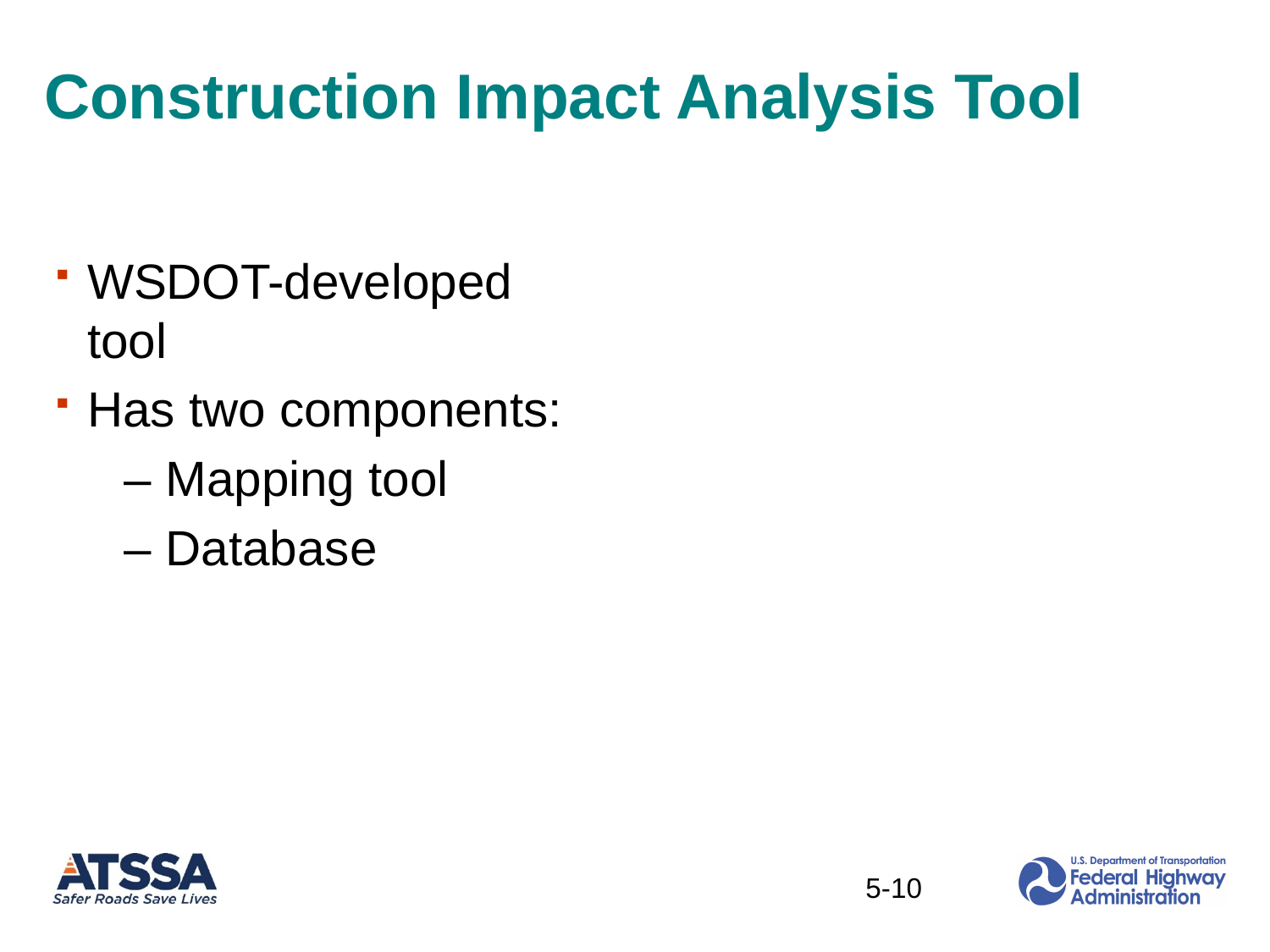

# Construction Impact Analysis Tool
WSDOT-developed tool
Has two components:
 – Mapping tool
 – Database